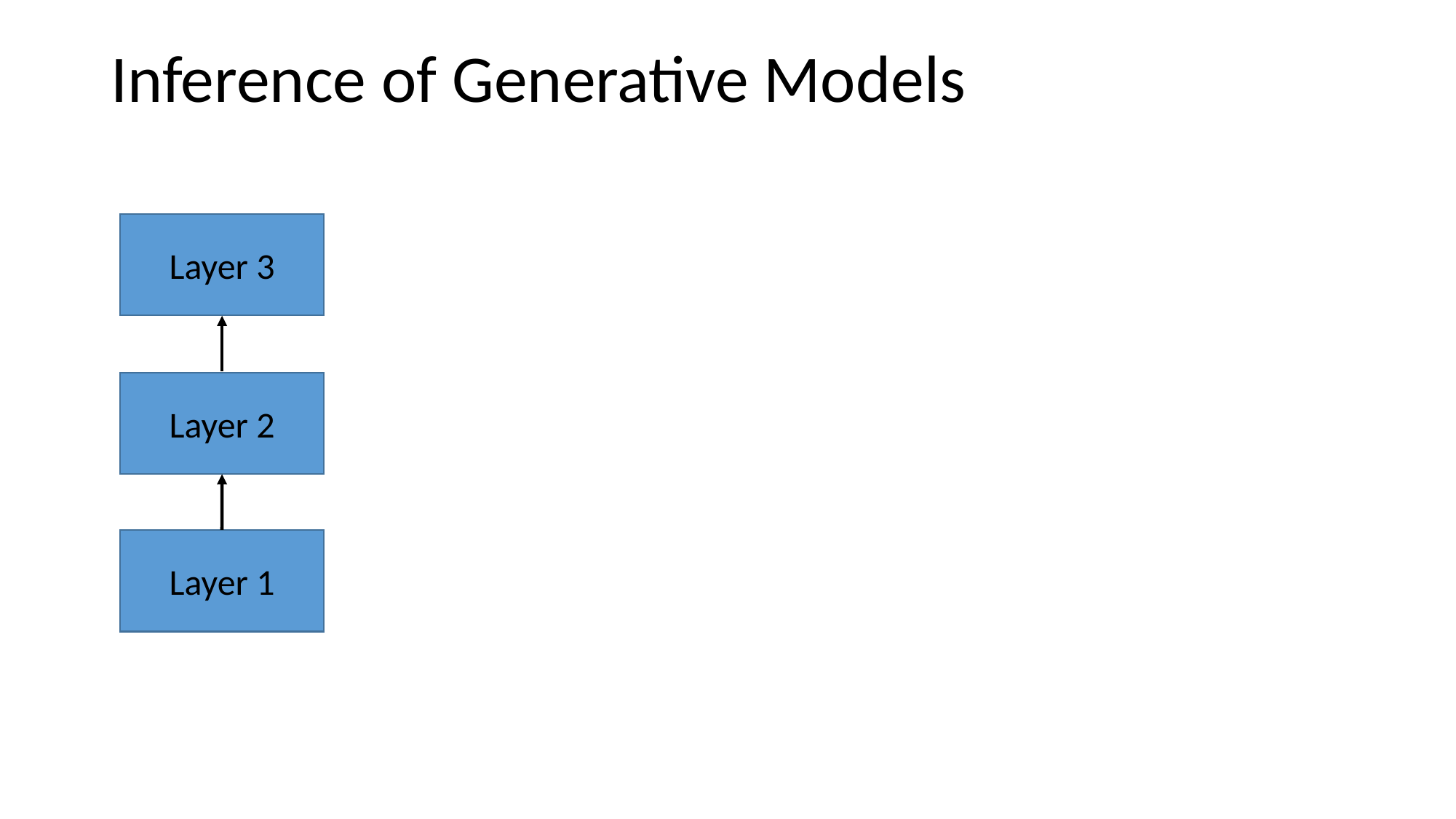

# Inference of Generative Models
Layer 3
Layer 2
Layer 1